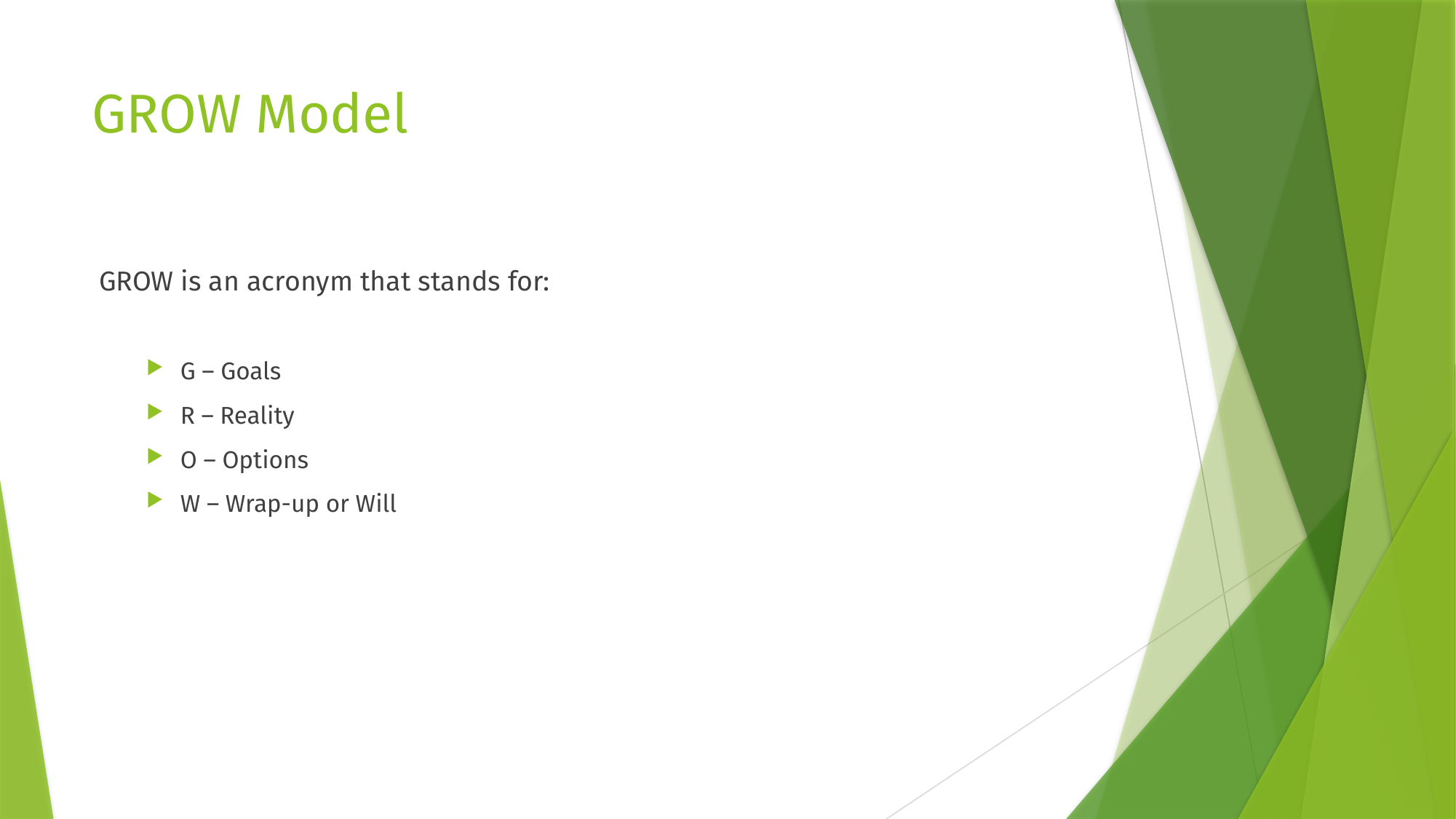

# GROW Model
 GROW is an acronym that stands for:

G – Goals
R – Reality
O – Options
W – Wrap-up or Will